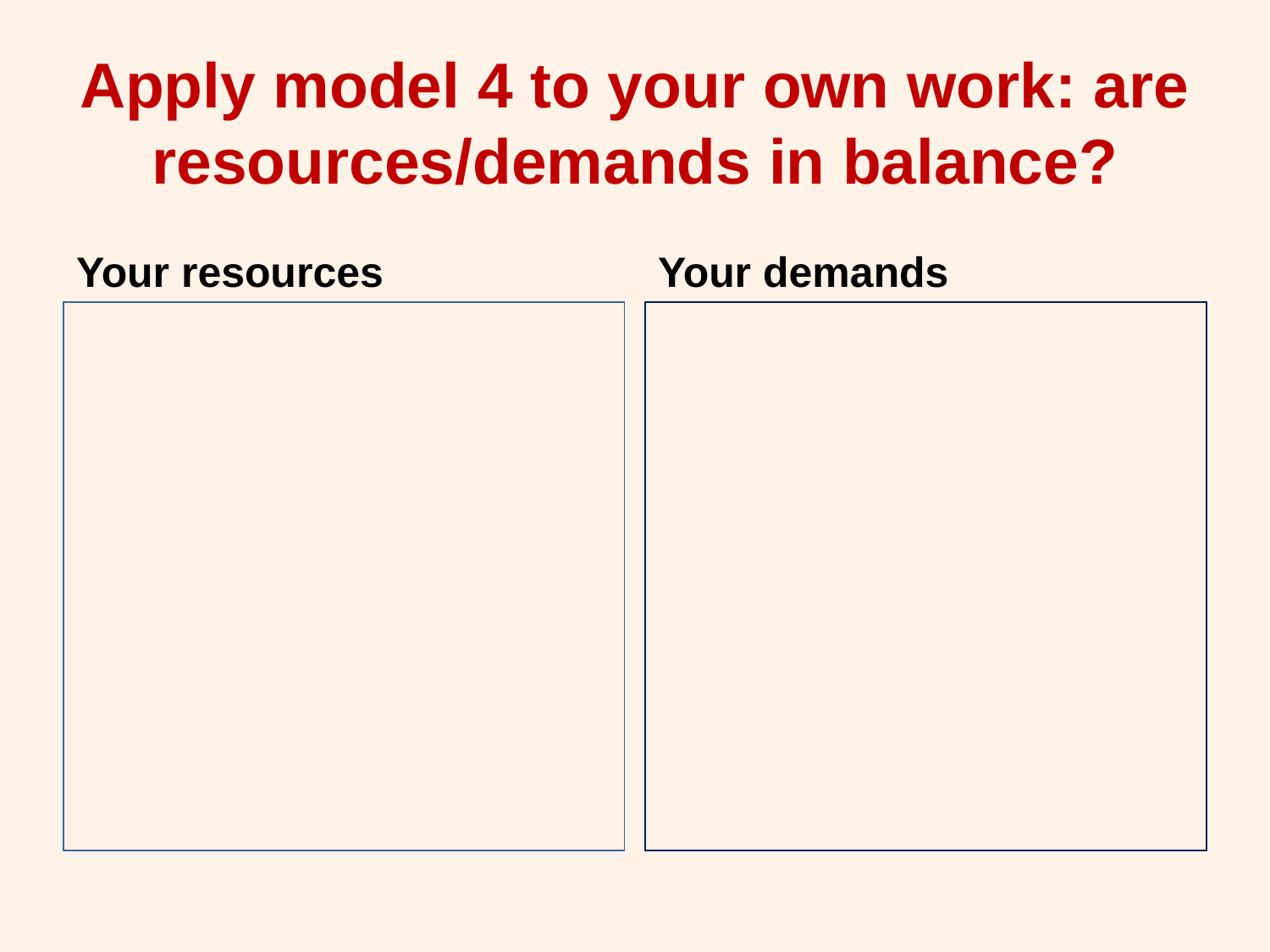

# Apply model 4 to your own work: are resources/demands in balance?
Your resources
Your demands